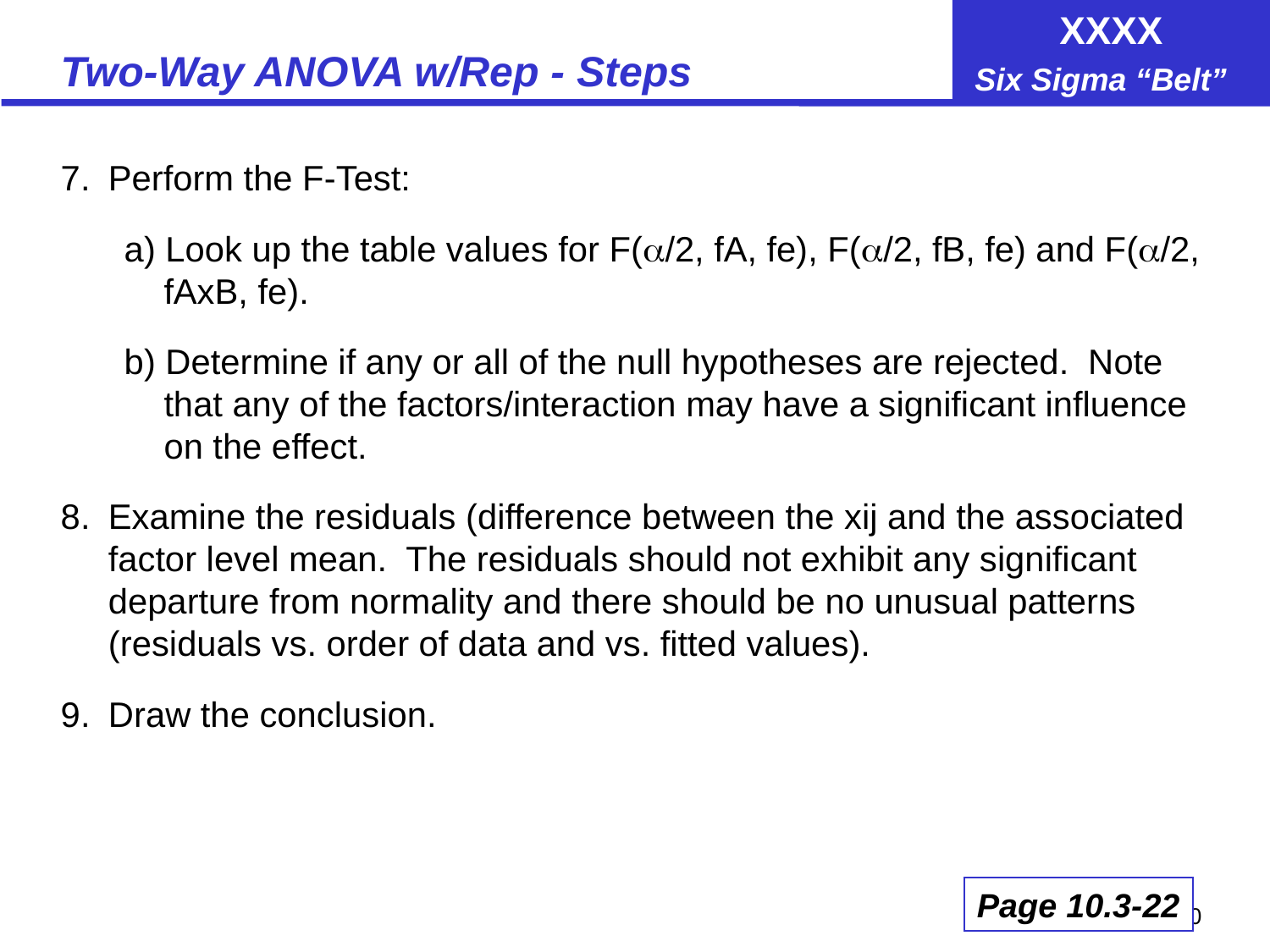

# Two-Way ANOVA w/Rep - Steps
7.	Perform the F-Test:
a) Look up the table values for F(α/2, fA, fe), F(α/2, fB, fe) and F(α/2, fAxB, fe).
b) Determine if any or all of the null hypotheses are rejected.  Note that any of the factors/interaction may have a significant influence on the effect.
8.	Examine the residuals (difference between the xij and the associated factor level mean.  The residuals should not exhibit any significant departure from normality and there should be no unusual patterns (residuals vs. order of data and vs. fitted values).
9.	Draw the conclusion.
Page 10.3-22